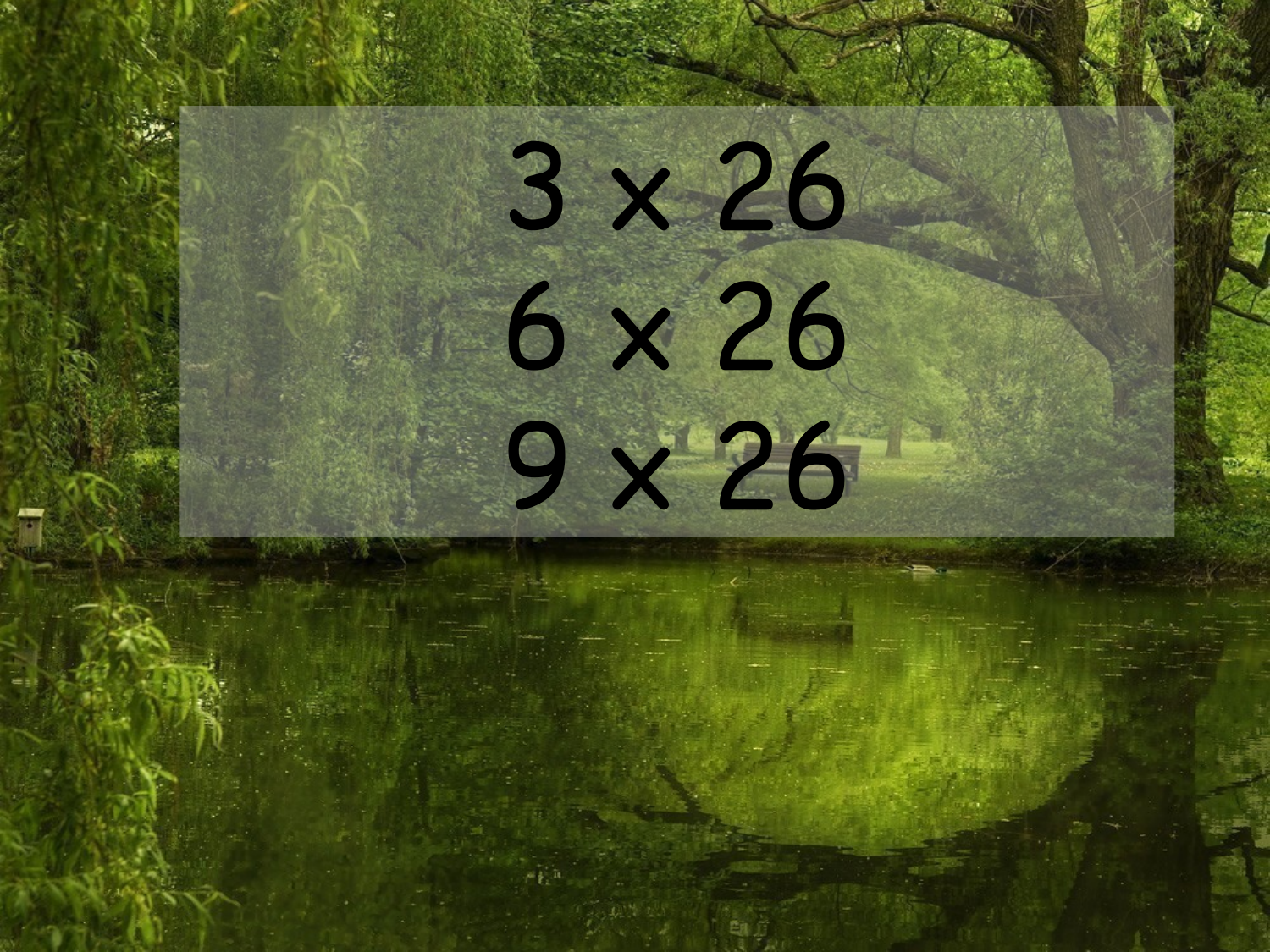

3 x 26
6 x 26
9 x 26